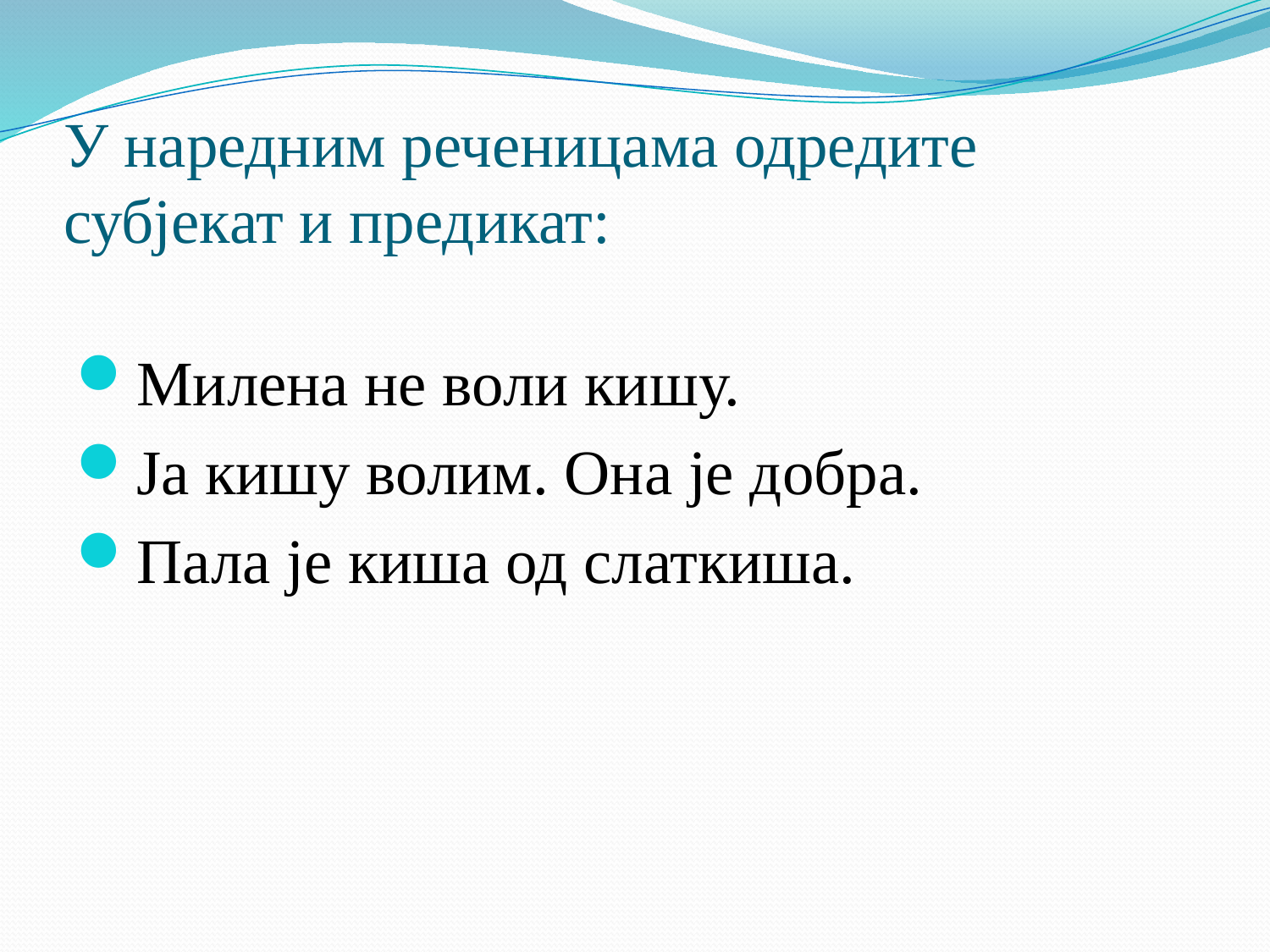

# У наредним реченицама одредите субјекат и предикат:

Милена не воли кишу.
Ја кишу волим. Она је добра.
Пала је киша од слаткиша.